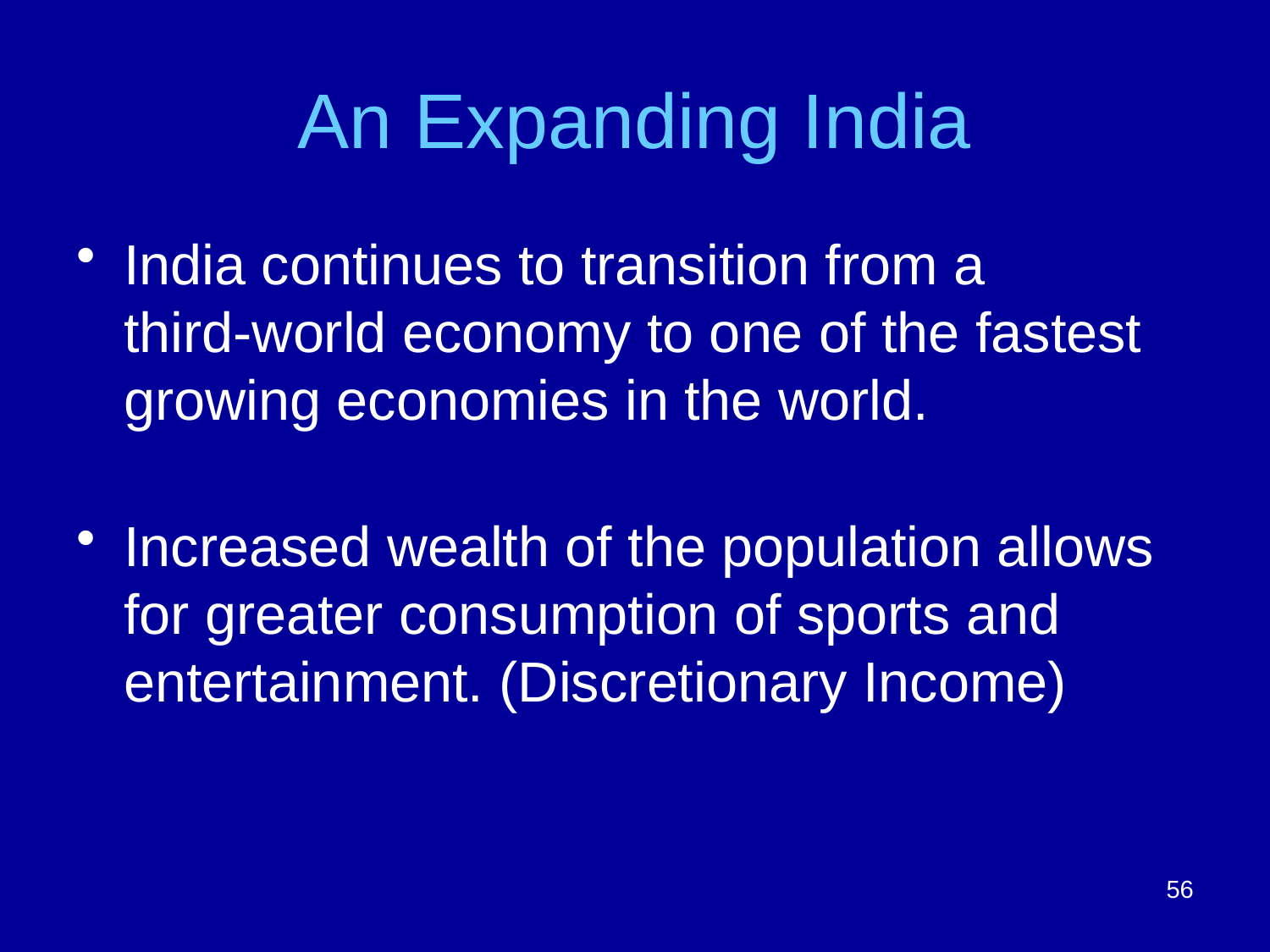

# An Expanding India
India continues to transition from a
third-world economy to one of the fastest growing economies in the world.
Increased wealth of the population allows for greater consumption of sports and entertainment. (Discretionary Income)
56